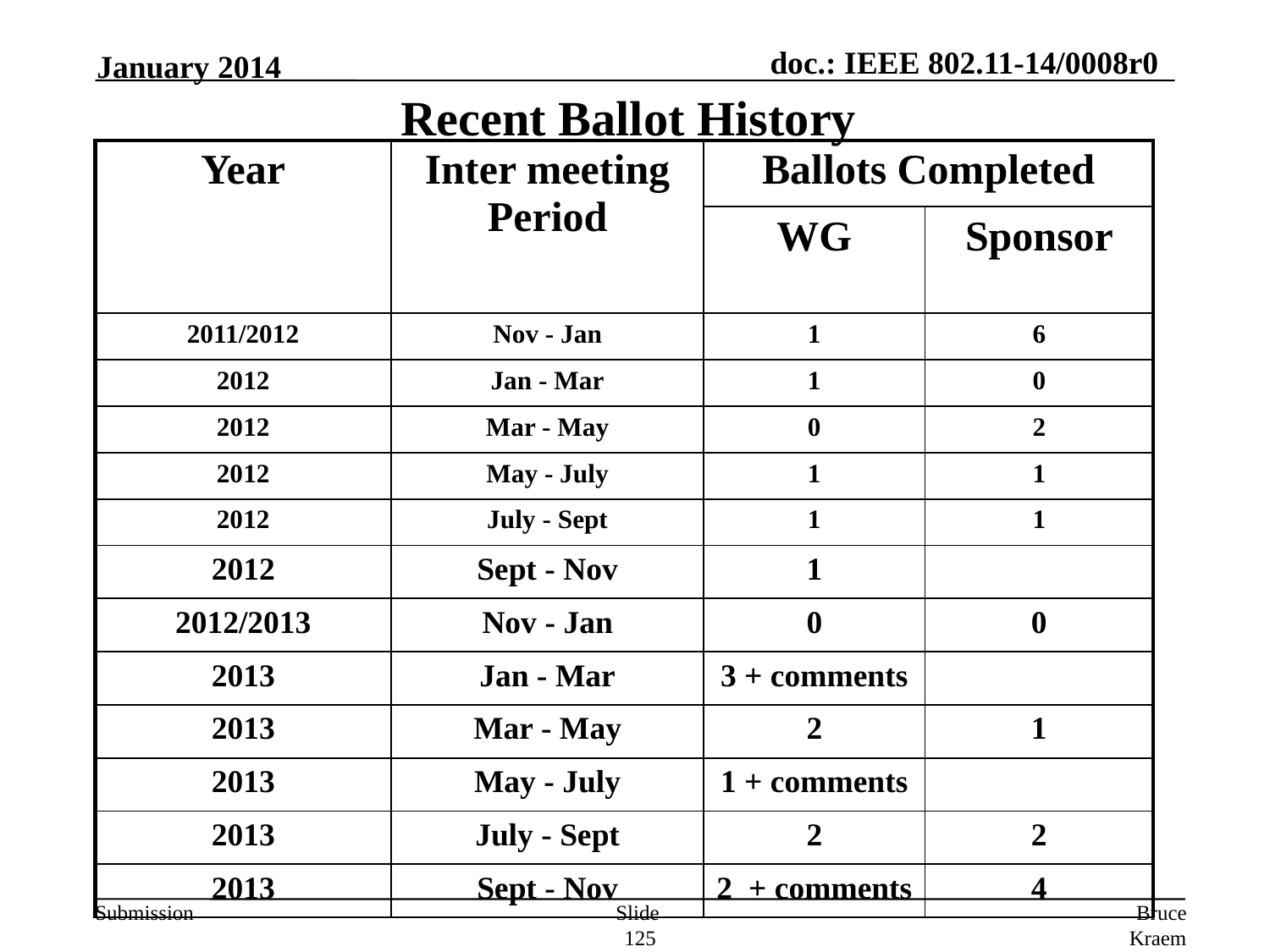

January 2014
Recent Ballot History
| Year | Inter meeting Period | Ballots Completed |  |
| --- | --- | --- | --- |
|  |  | WG | Sponsor |
| 2011/2012 | Nov - Jan | 1 | 6 |
| 2012 | Jan - Mar | 1 | 0 |
| 2012 | Mar - May | 0 | 2 |
| 2012 | May - July | 1 | 1 |
| 2012 | July - Sept | 1 | 1 |
| 2012 | Sept - Nov | 1 |  |
| 2012/2013 | Nov - Jan | 0 | 0 |
| 2013 | Jan - Mar | 3 + comments |  |
| 2013 | Mar - May | 2 | 1 |
| 2013 | May - July | 1 + comments |  |
| 2013 | July - Sept | 2 | 2 |
| 2013 | Sept - Nov | 2 + comments | 4 |
Slide 125
Bruce Kraemer, Marvell